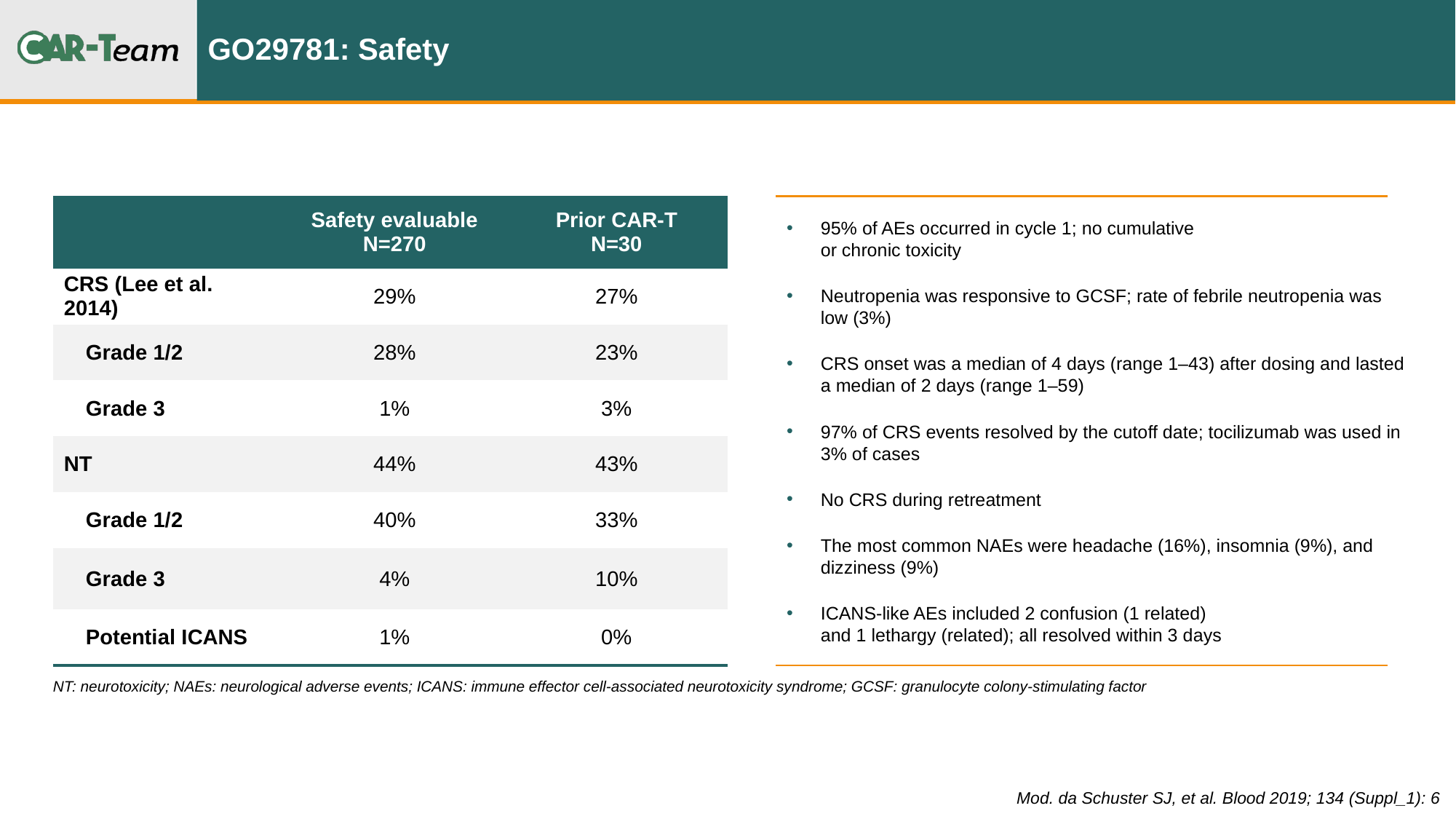

# GO29781: Safety
|  | Safety evaluable N=270 | Prior CAR-T N=30 |
| --- | --- | --- |
| CRS (Lee et al. 2014) | 29% | 27% |
| Grade 1/2 | 28% | 23% |
| Grade 3 | 1% | 3% |
| NT | 44% | 43% |
| Grade 1/2 | 40% | 33% |
| Grade 3 | 4% | 10% |
| Potential ICANS | 1% | 0% |
95% of AEs occurred in cycle 1; no cumulative
or chronic toxicity
Neutropenia was responsive to GCSF; rate of febrile neutropenia was low (3%)
CRS onset was a median of 4 days (range 1–43) after dosing and lasted a median of 2 days (range 1–59)
97% of CRS events resolved by the cutoff date; tocilizumab was used in 3% of cases
No CRS during retreatment
The most common NAEs were headache (16%), insomnia (9%), and dizziness (9%)
ICANS-like AEs included 2 confusion (1 related)
and 1 lethargy (related); all resolved within 3 days
VH
VL
NT: neurotoxicity; NAEs: neurological adverse events; ICANS: immune effector cell-associated neurotoxicity syndrome; GCSF: granulocyte colony-stimulating factor
Mod. da Schuster SJ, et al. Blood 2019; 134 (Suppl_1): 6